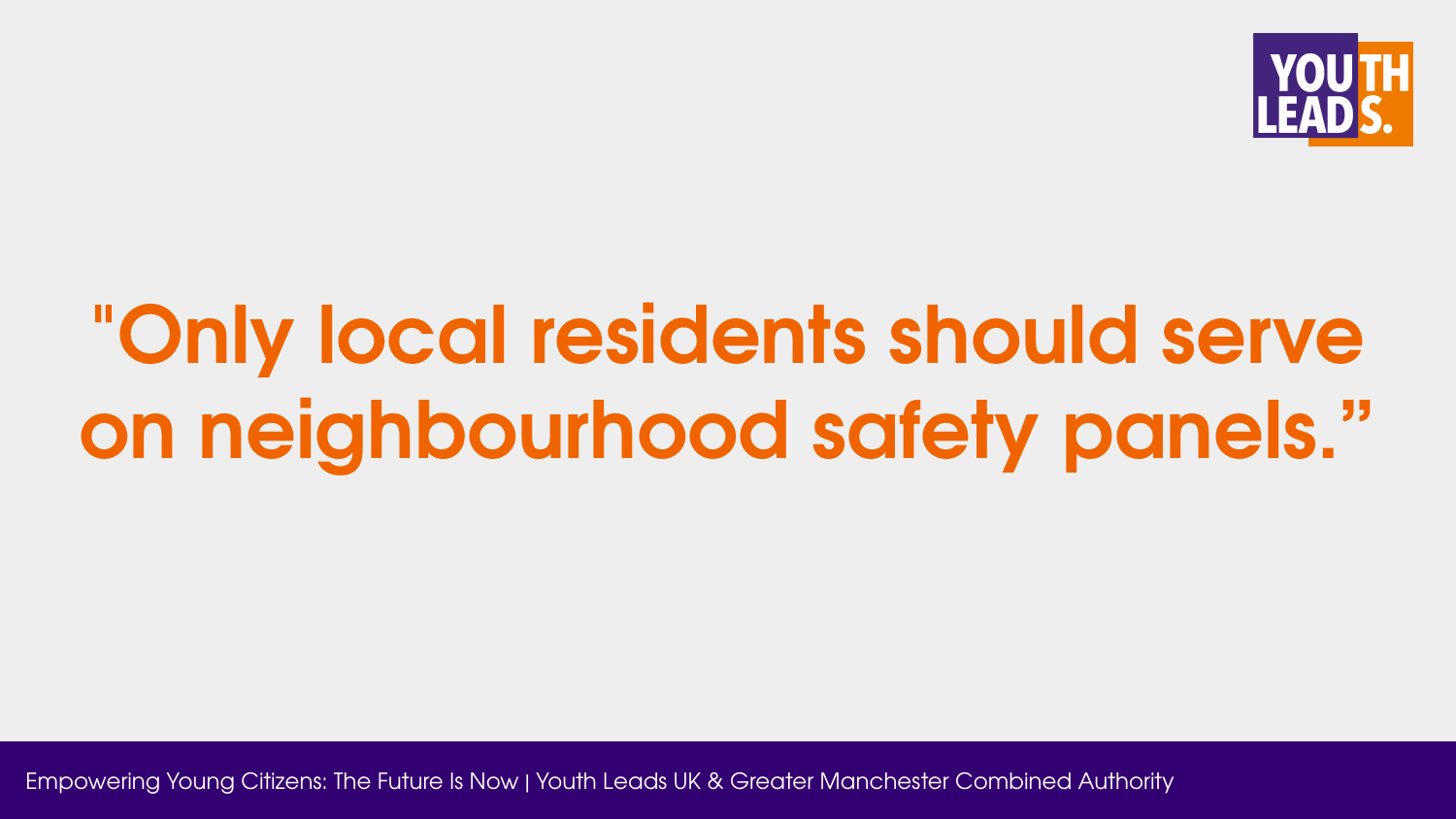

# "Only local residents should serve on neighbourhood safety panels.”